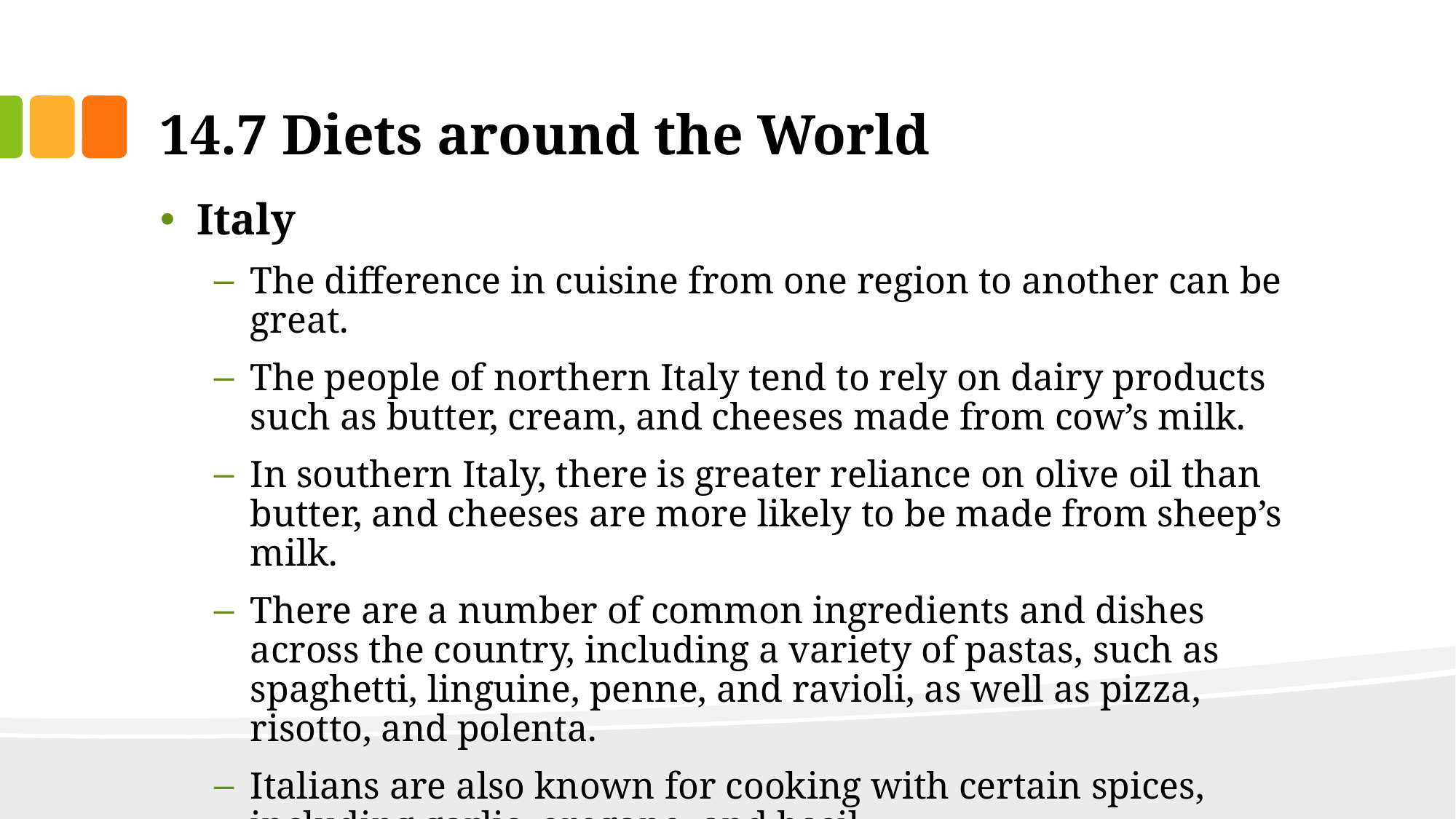

# 14.7 Diets around the World
Italy
The difference in cuisine from one region to another can be great.
The people of northern Italy tend to rely on dairy products such as butter, cream, and cheeses made from cow’s milk.
In southern Italy, there is greater reliance on olive oil than butter, and cheeses are more likely to be made from sheep’s milk.
There are a number of common ingredients and dishes across the country, including a variety of pastas, such as spaghetti, linguine, penne, and ravioli, as well as pizza, risotto, and polenta.
Italians are also known for cooking with certain spices, including garlic, oregano, and basil.